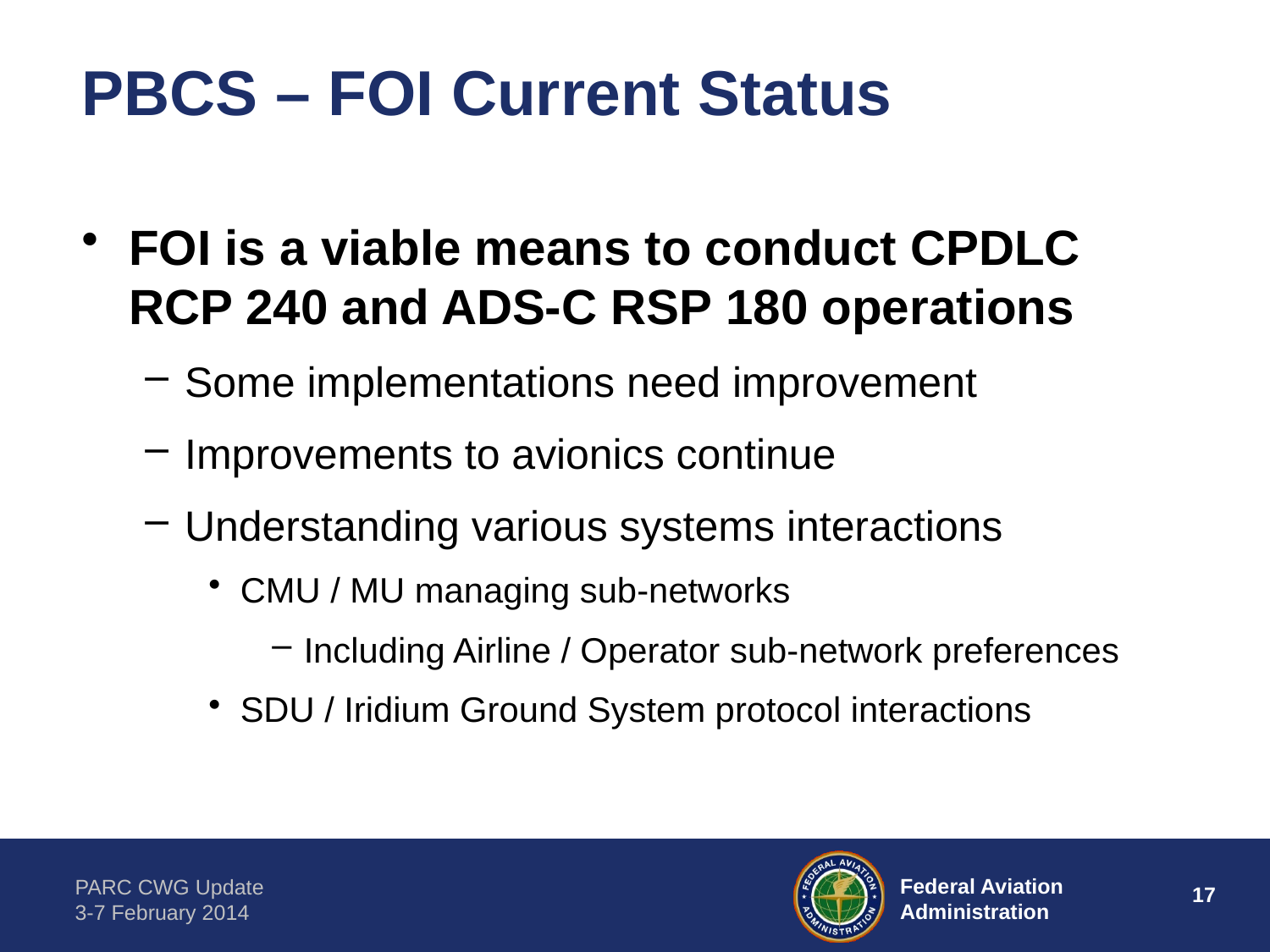

# PBCS – FOI Current Status
FOI is a viable means to conduct CPDLC RCP 240 and ADS-C RSP 180 operations
Some implementations need improvement
Improvements to avionics continue
Understanding various systems interactions
CMU / MU managing sub-networks
Including Airline / Operator sub-network preferences
SDU / Iridium Ground System protocol interactions